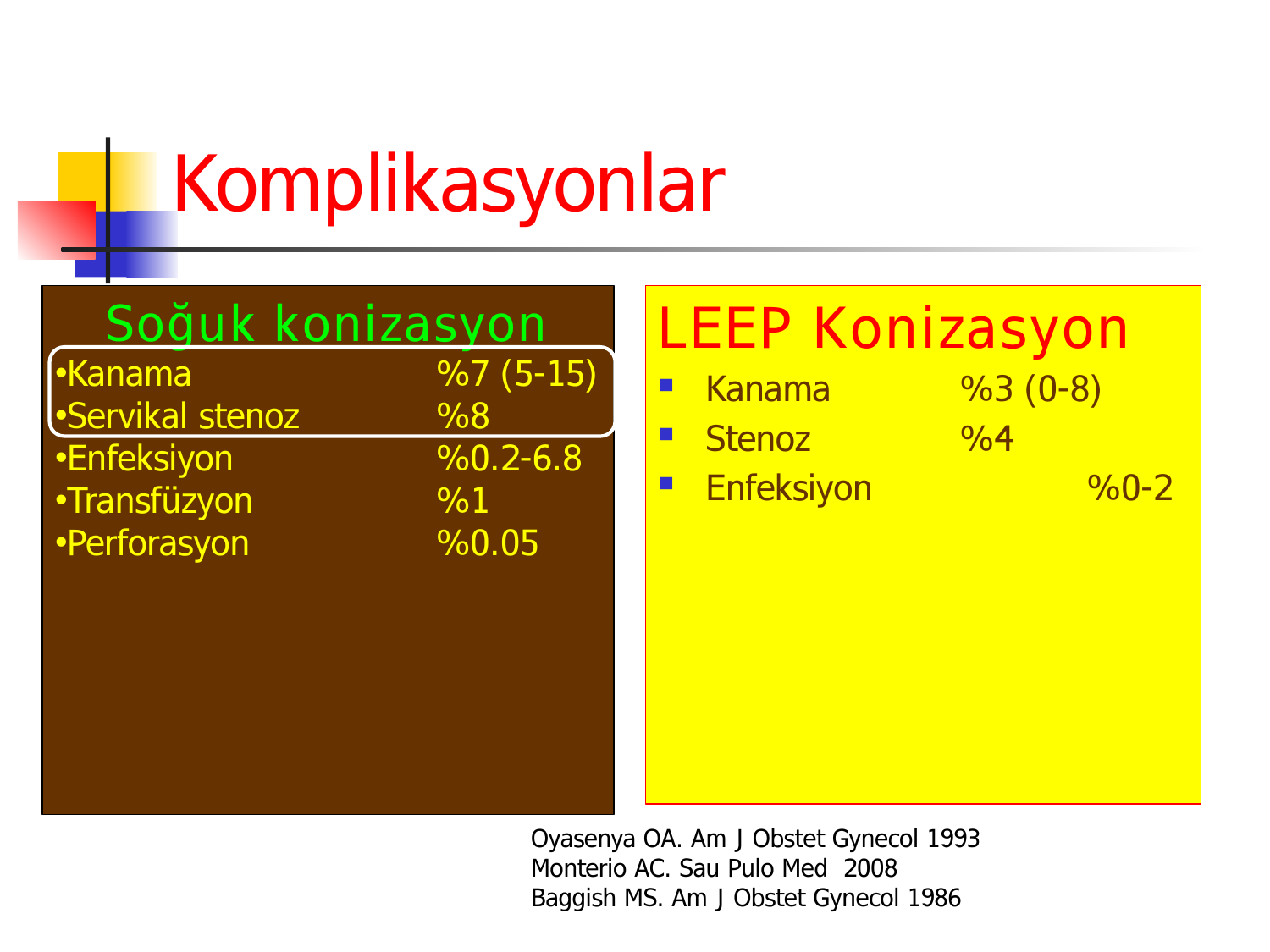

# Komplikasyonlar
Soğuk konizasyon
Kanama		%7 (5-15)
Servikal stenoz		%8
Enfeksiyon		%0.2-6.8
Transfüzyon		%1
Perforasyon      	%0.05

LEEP Konizasyon
Kanama		%3 (0-8)
Stenoz		%4
Enfeksiyon		%0-2

Oyasenya OA. Am J Obstet Gynecol 1993
Monterio AC. Sau Pulo Med  2008
Baggish MS. Am J Obstet Gynecol 1986